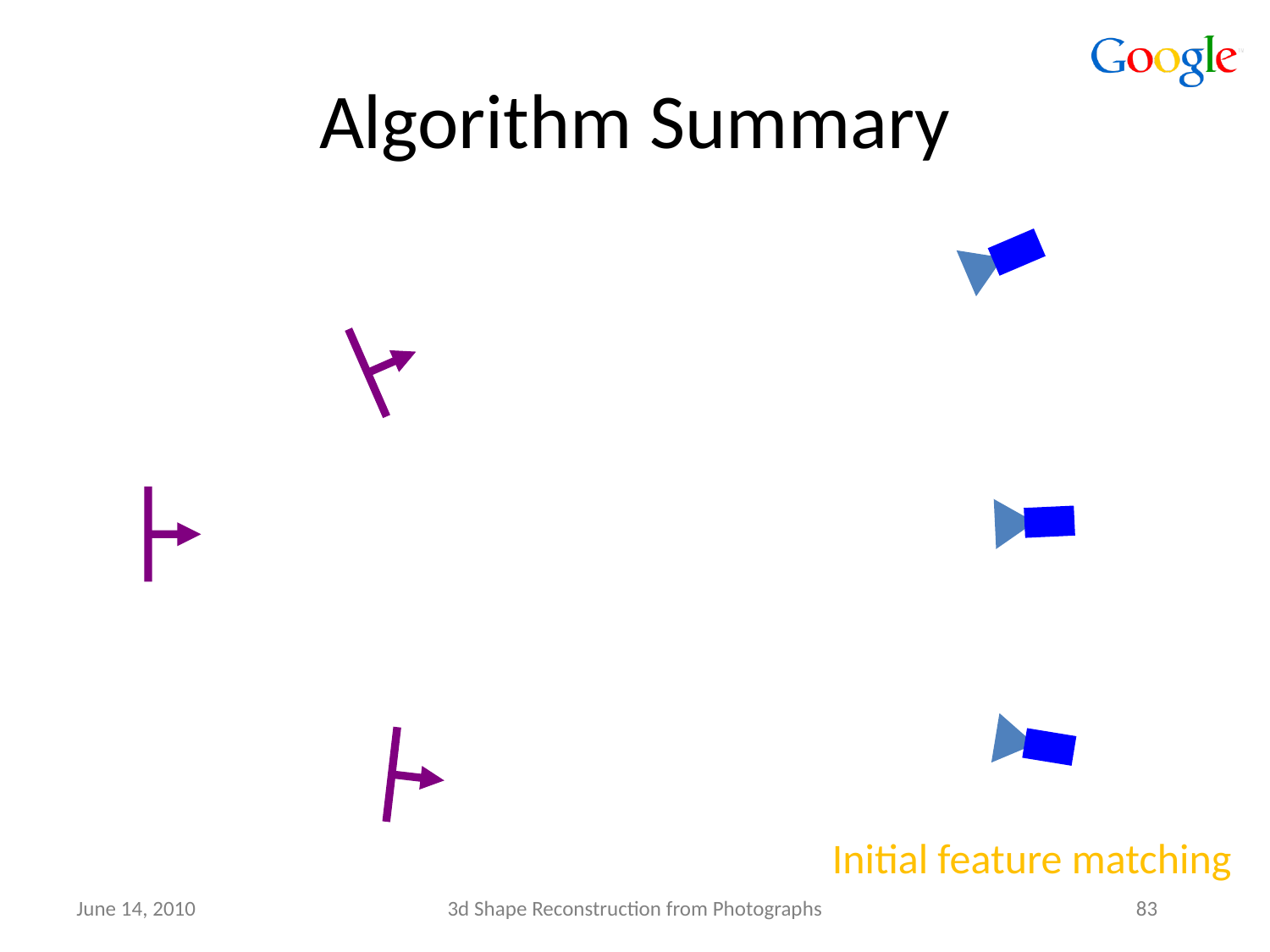

35
# Algorithm Summary

Initial feature matching